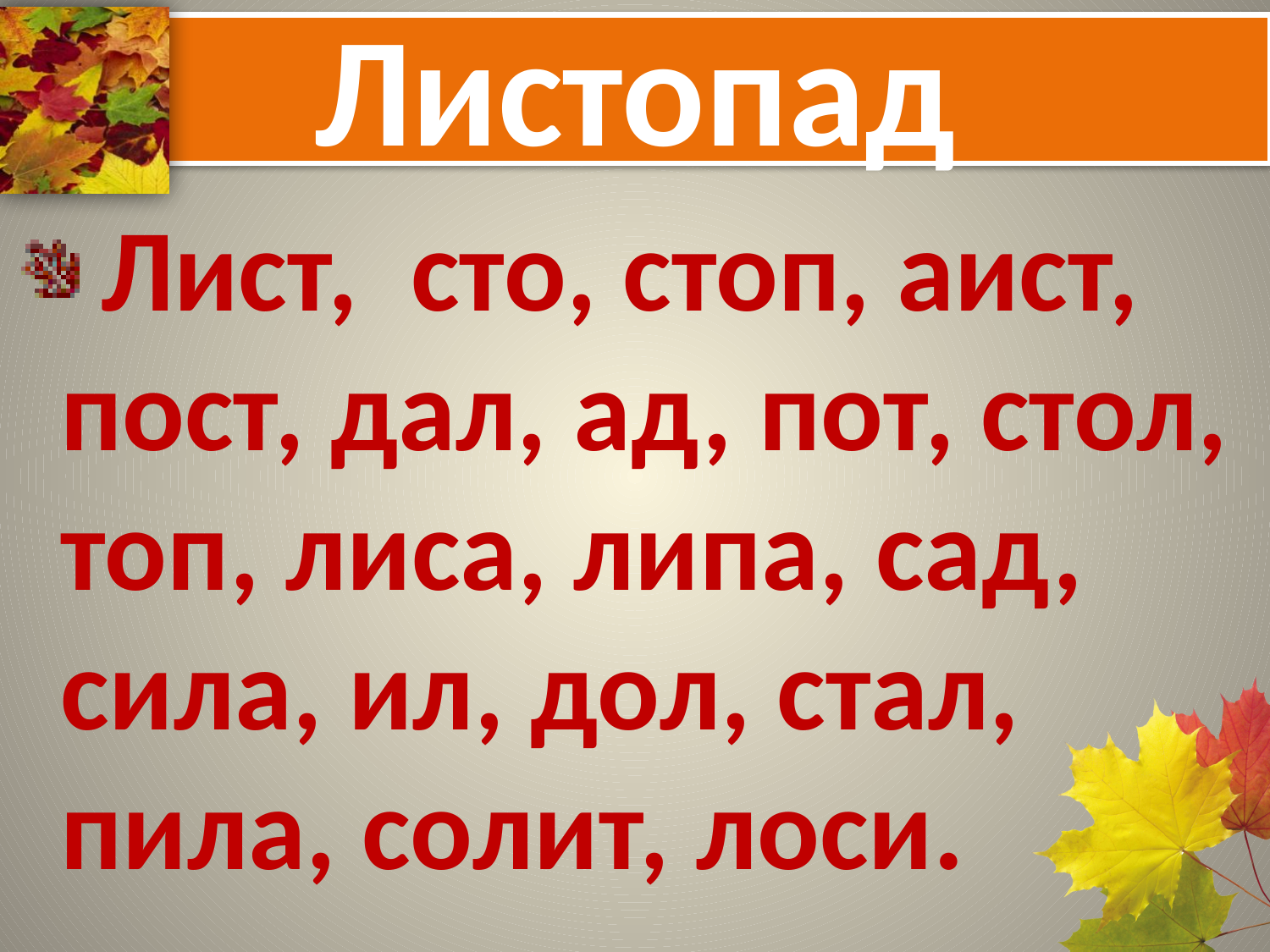

# Листопад
 Лист,  сто, стоп, аист, пост, дал, ад, пот, стол, топ, лиса, липа, сад, сила, ил, дол, стал, пила, солит, лоси.